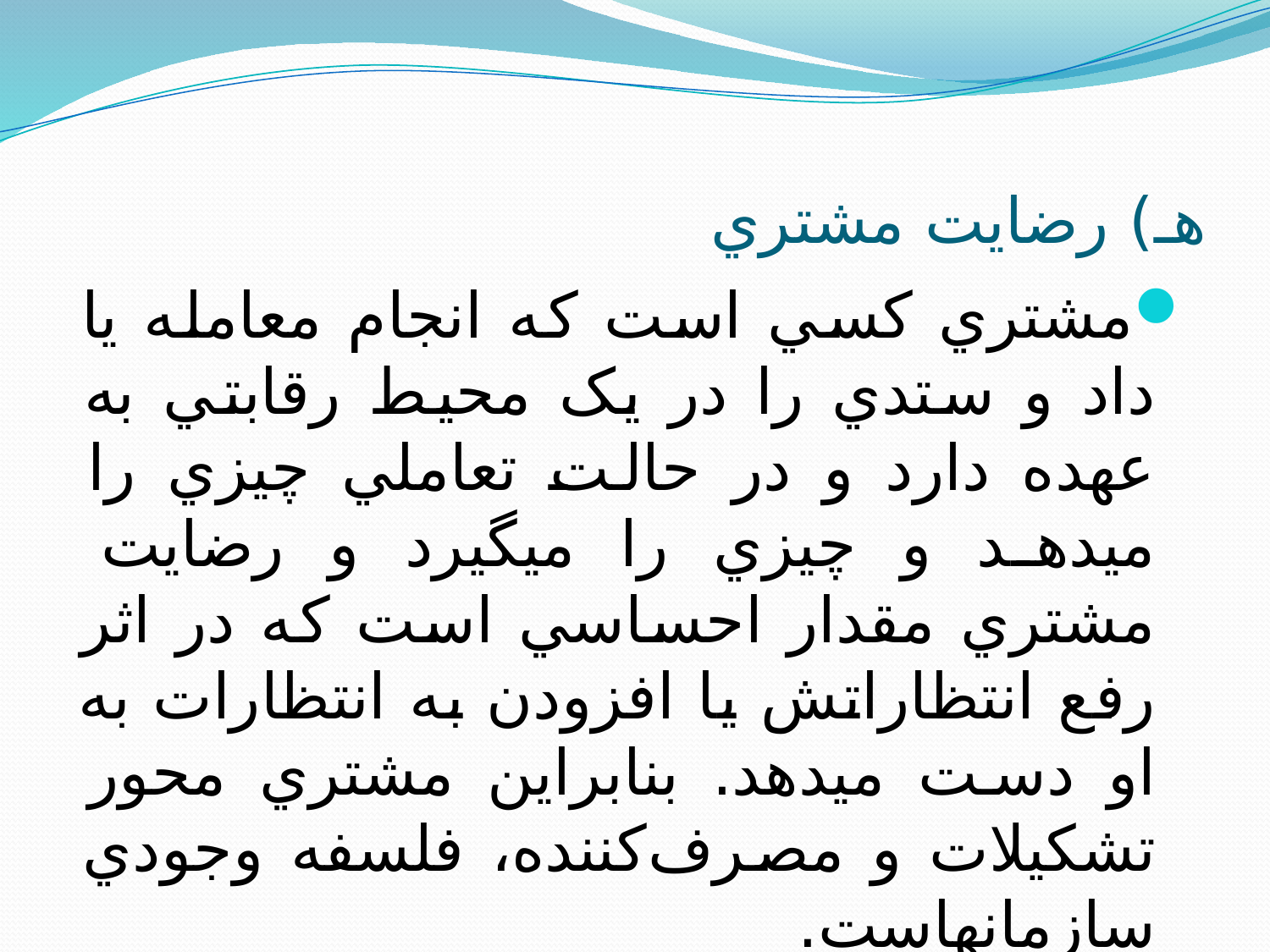

# هـ) رضايت مشتري
مشتري کسي است که انجام معامله يا داد و ستدي را در يک محيط رقابتي به عهده دارد و در حالت تعاملي چيزي را مي‏دهد و چيزي را مي‏گيرد و رضايت مشتري مقدار احساسي است که در اثر رفع انتظاراتش يا افزودن به انتظارات به او دست مي‏دهد. بنابراين مشتري‌ محور تشکيلات و مصرف‌کننده، فلسفه وجودي سازمان‏هاست.